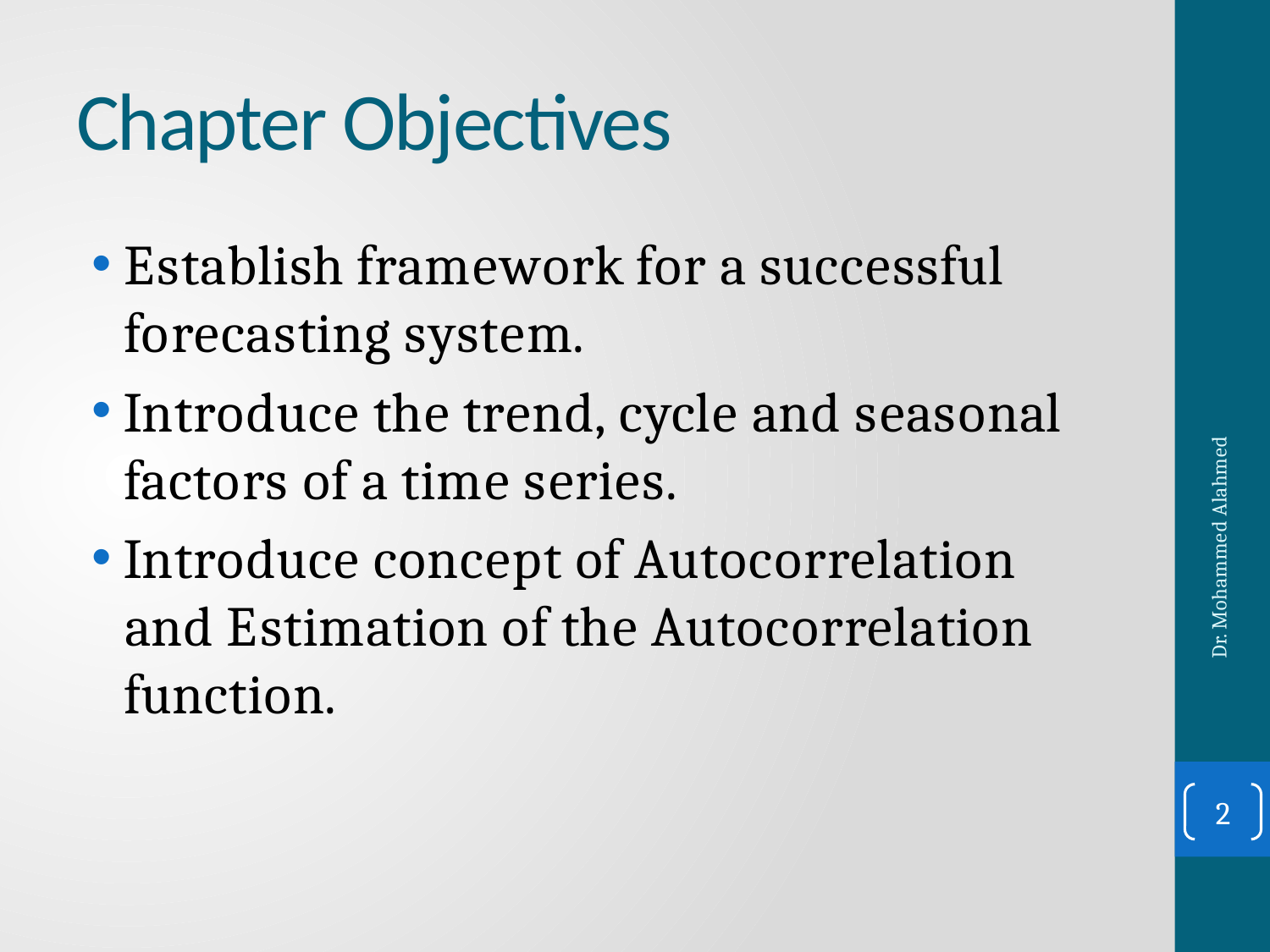

# Chapter Objectives
Establish framework for a successful forecasting system.
Introduce the trend, cycle and seasonal factors of a time series.
Introduce concept of Autocorrelation and Estimation of the Autocorrelation function.

Dr. Mohammed Alahmed
2